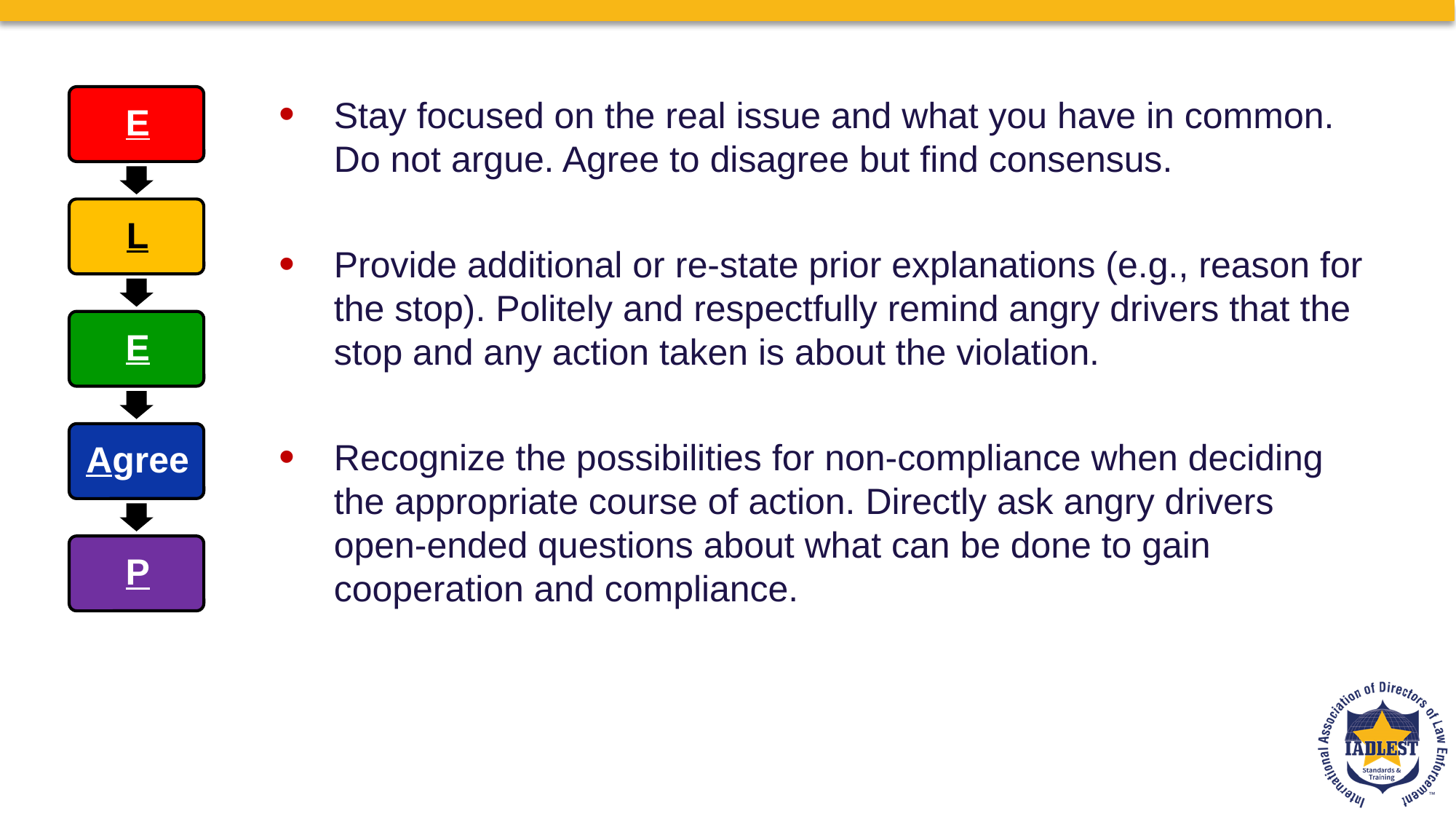

E

L

E

Agree

P
Stay focused on the real issue and what you have in common. Do not argue. Agree to disagree but find consensus.

Provide additional or re-state prior explanations (e.g., reason for the stop). Politely and respectfully remind angry drivers that the stop and any action taken is about the violation.

Recognize the possibilities for non-compliance when deciding the appropriate course of action. Directly ask angry drivers open-ended questions about what can be done to gain cooperation and compliance.